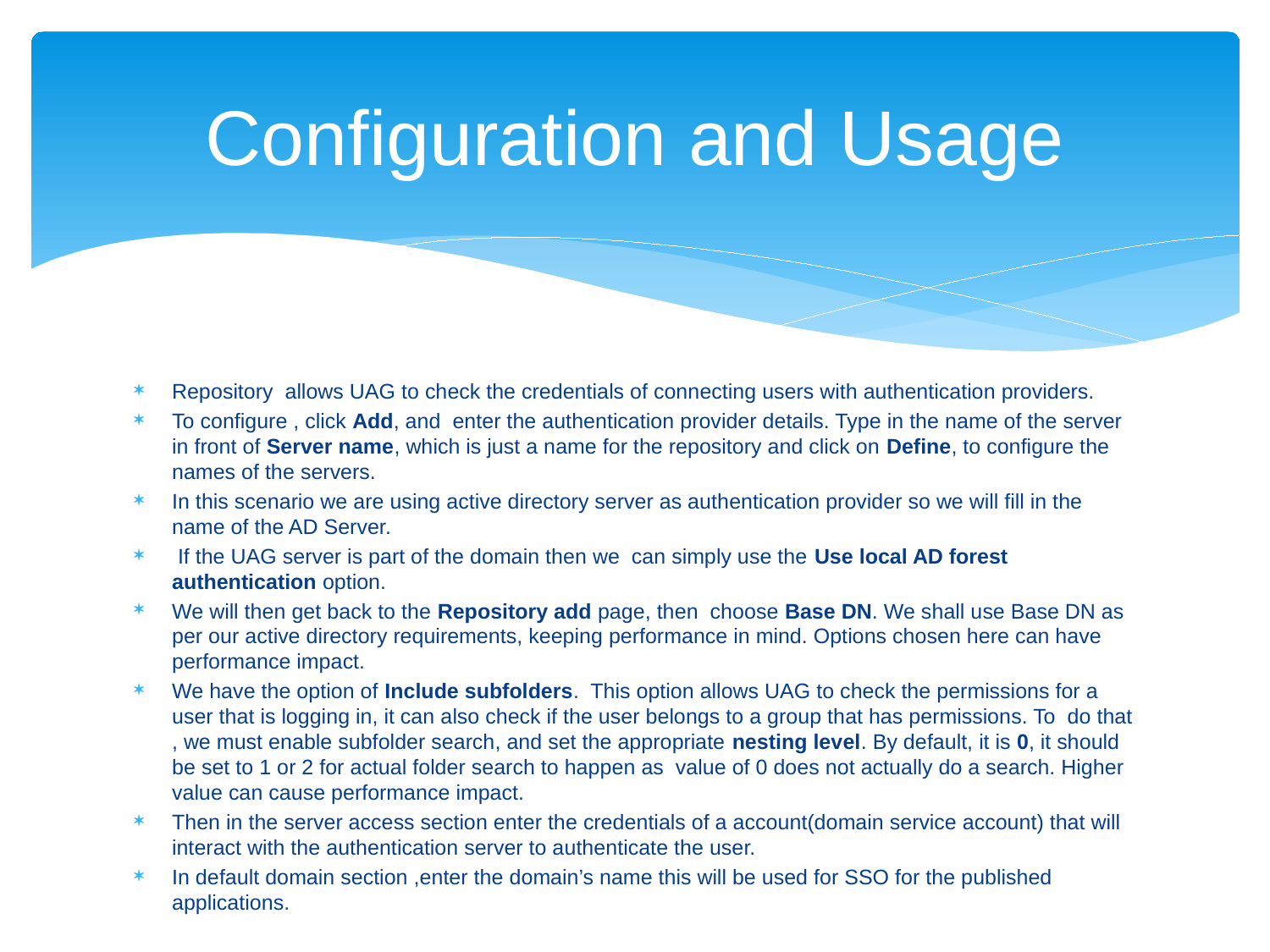

# Configuration and Usage
Repository  allows UAG to check the credentials of connecting users with authentication providers.
To configure , click Add, and  enter the authentication provider details. Type in the name of the server in front of Server name, which is just a name for the repository and click on Define, to configure the names of the servers.
In this scenario we are using active directory server as authentication provider so we will fill in the name of the AD Server.
 If the UAG server is part of the domain then we  can simply use the Use local AD forest authentication option.
We will then get back to the Repository add page, then  choose Base DN. We shall use Base DN as per our active directory requirements, keeping performance in mind. Options chosen here can have performance impact.
We have the option of Include subfolders.  This option allows UAG to check the permissions for a user that is logging in, it can also check if the user belongs to a group that has permissions. To  do that , we must enable subfolder search, and set the appropriate nesting level. By default, it is 0, it should be set to 1 or 2 for actual folder search to happen as  value of 0 does not actually do a search. Higher value can cause performance impact.
Then in the server access section enter the credentials of a account(domain service account) that will interact with the authentication server to authenticate the user.
In default domain section ,enter the domain’s name this will be used for SSO for the published applications.